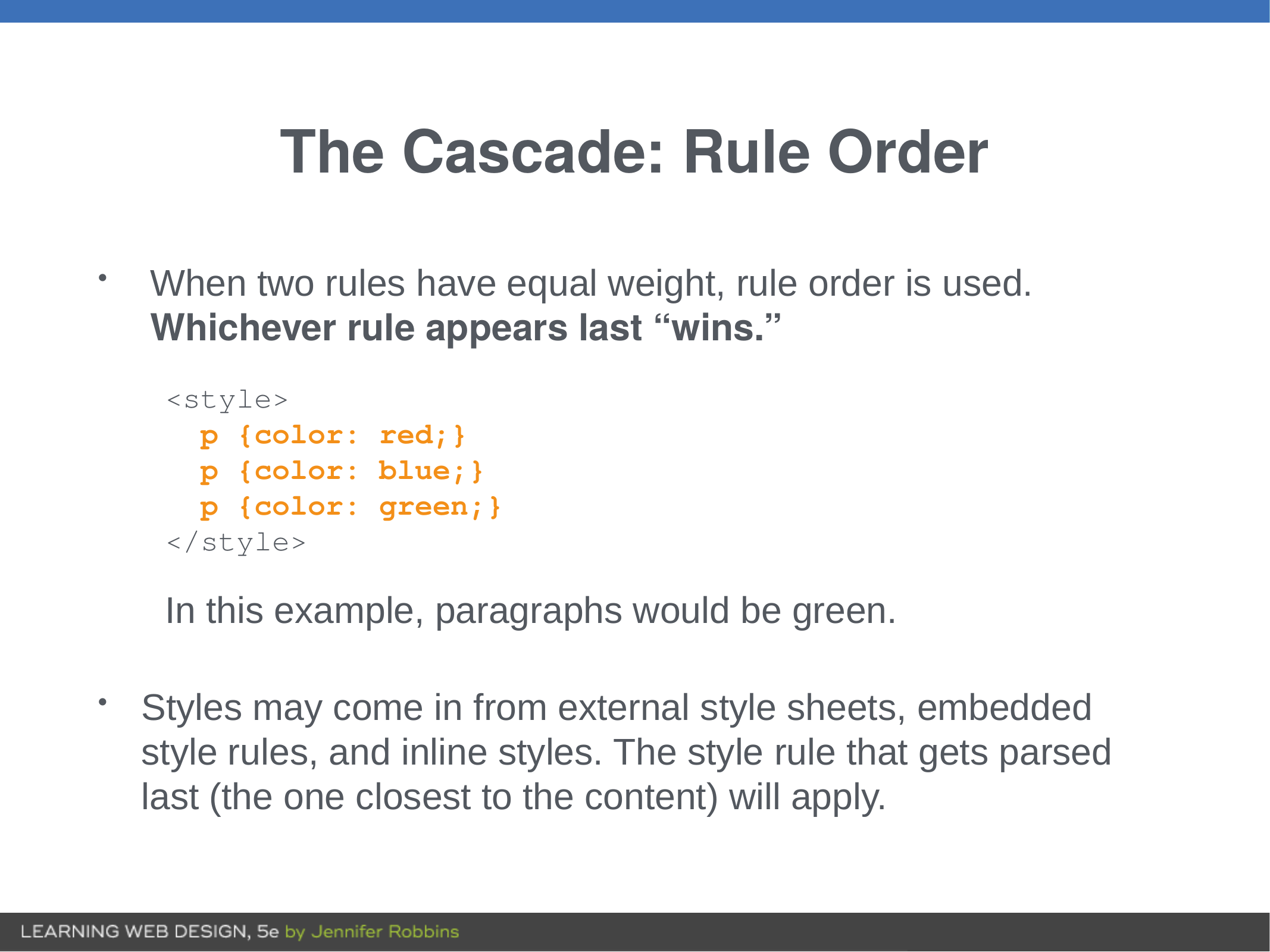

# The Cascade: Rule Order
When two rules have equal weight, rule order is used. Whichever rule appears last “wins.”
<style>
  p {color: red;}
  p {color: blue;}
  p {color: green;}
</style>
In this example, paragraphs would be green.
Styles may come in from external style sheets, embedded style rules, and inline styles. The style rule that gets parsed last (the one closest to the content) will apply.